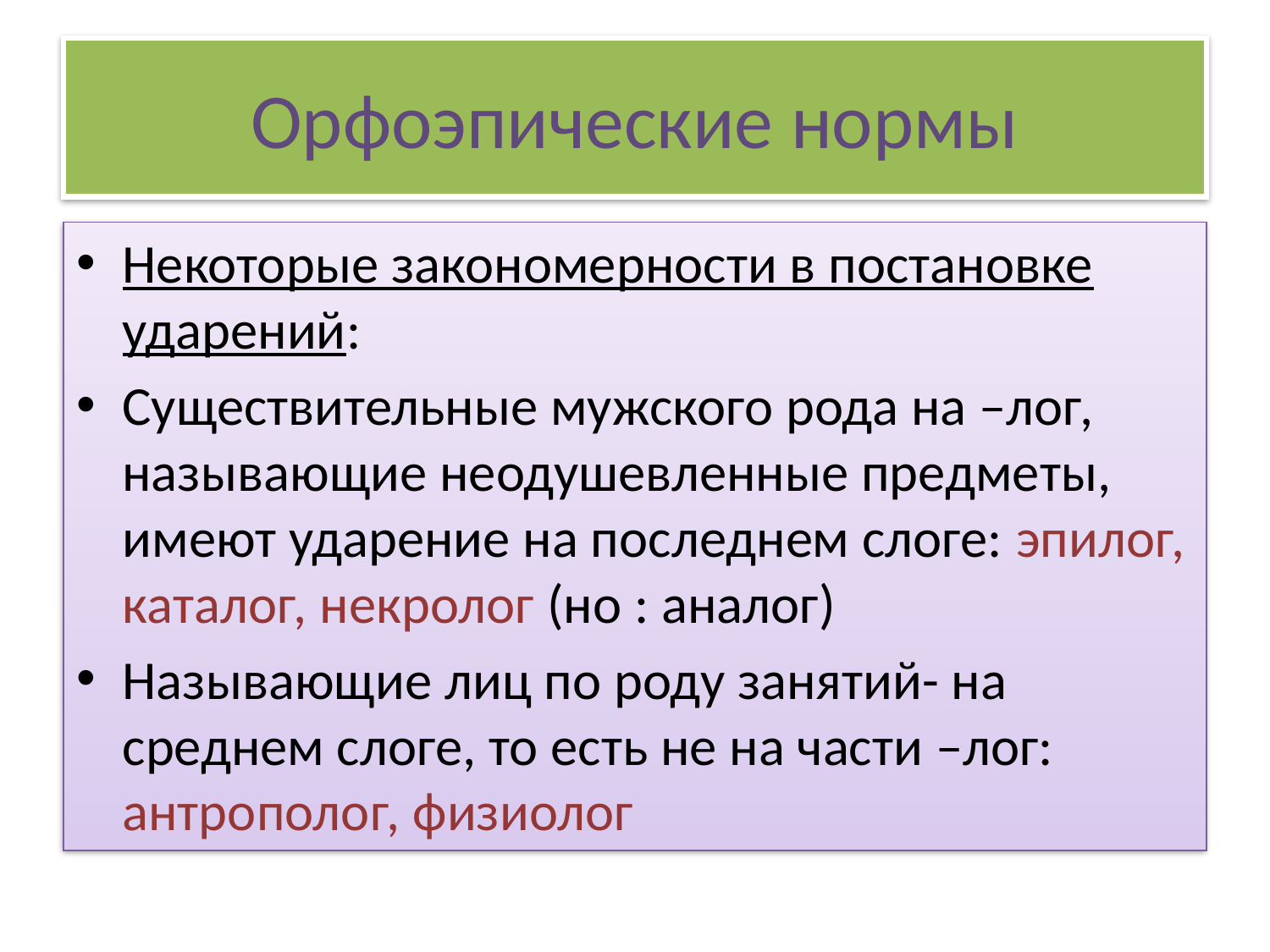

# Орфоэпические нормы
Некоторые закономерности в постановке ударений:
Существительные мужского рода на –лог,  называющие неодушевленные предметы, имеют ударение на последнем слоге: эпилог, каталог, некролог (но : аналог)
Называющие лиц по роду занятий- на среднем слоге, то есть не на части –лог: антрополог, физиолог